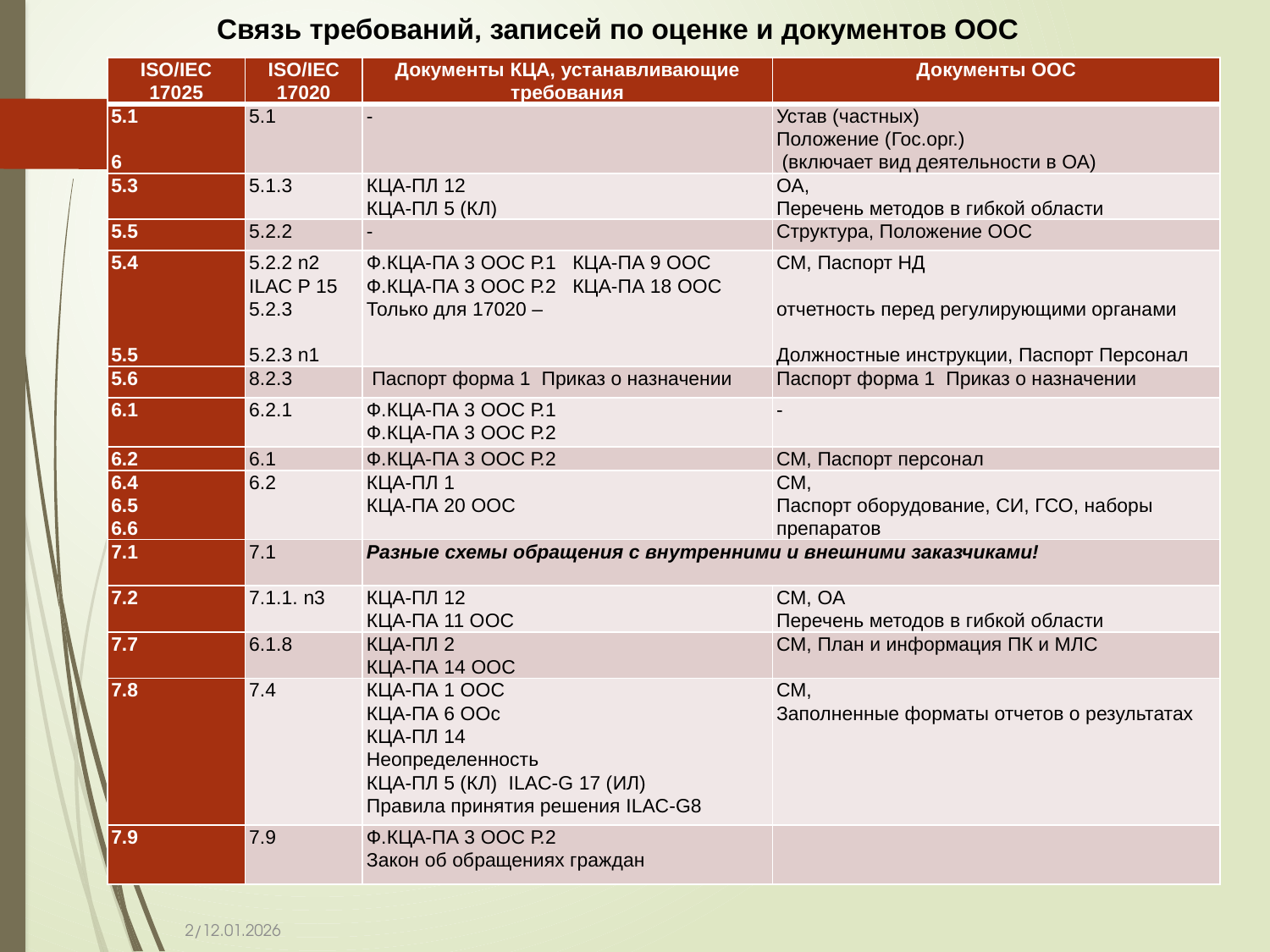

Связь требований, записей по оценке и документов ООС
| ISO/IEC 17025 | ISO/IEC 17020 | Документы КЦА, устанавливающие требования | Документы ООС |
| --- | --- | --- | --- |
| 5.1 6 | 5.1 | - | Устав (частных) Положение (Гос.орг.) (включает вид деятельности в ОА) |
| 5.3 | 5.1.3 | КЦА-ПЛ 12 КЦА-ПЛ 5 (КЛ) | ОА, Перечень методов в гибкой области |
| 5.5 | 5.2.2 | - | Структура, Положение ООС |
| 5.4 5.5 | 5.2.2 n2 ILAC P 15 5.2.3 5.2.3 n1 | Ф.КЦА-ПА 3 ООС Р.1 КЦА-ПА 9 ООС Ф.КЦА-ПА 3 ООС Р.2 КЦА-ПА 18 ООС Только для 17020 – | СМ, Паспорт НД отчетность перед регулирующими органами Должностные инструкции, Паспорт Персонал |
| 5.6 | 8.2.3 | Паспорт форма 1 Приказ о назначении | Паспорт форма 1 Приказ о назначении |
| 6.1 | 6.2.1 | Ф.КЦА-ПА 3 ООС Р.1 Ф.КЦА-ПА 3 ООС Р.2 | - |
| 6.2 | 6.1 | Ф.КЦА-ПА 3 ООС Р.2 | СМ, Паспорт персонал |
| 6.4 6.5 6.6 | 6.2 | КЦА-ПЛ 1 КЦА-ПА 20 ООС | СМ, Паспорт оборудование, СИ, ГСО, наборы препаратов |
| 7.1 | 7.1 | Разные схемы обращения с внутренними и внешними заказчиками! |  |
| 7.2 | 7.1.1. n3 | КЦА-ПЛ 12 КЦА-ПА 11 ООС | СМ, ОА Перечень методов в гибкой области |
| 7.7 | 6.1.8 | КЦА-ПЛ 2 КЦА-ПА 14 ООС | СМ, План и информация ПК и МЛС |
| 7.8 | 7.4 | КЦА-ПА 1 ООС КЦА-ПА 6 ООс КЦА-ПЛ 14 Неопределенность КЦА-ПЛ 5 (КЛ) ILAC-G 17 (ИЛ) Правила принятия решения ILAC-G8 | СМ, Заполненные форматы отчетов о результатах |
| 7.9 | 7.9 | Ф.КЦА-ПА 3 ООС Р.2 Закон об обращениях граждан |  |
2/12.01.2026